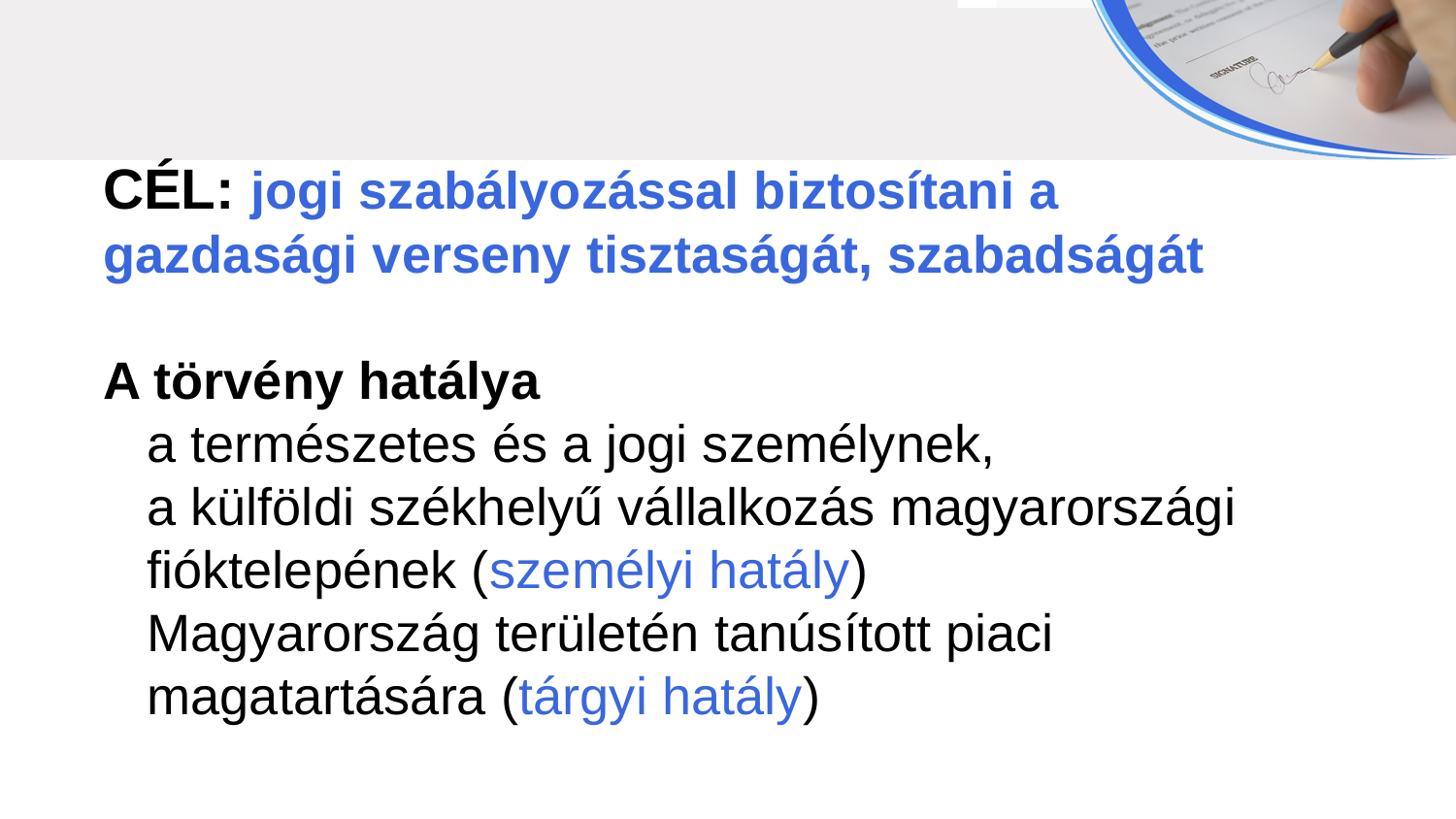

CÉL: jogi szabályozással biztosítani a
gazdasági verseny tisztaságát, szabadságát

A törvény hatálya
   a természetes és a jogi személynek,
   a külföldi székhelyű vállalkozás magyarországi
   fióktelepének (személyi hatály)
   Magyarország területén tanúsított piaci
   magatartására (tárgyi hatály)